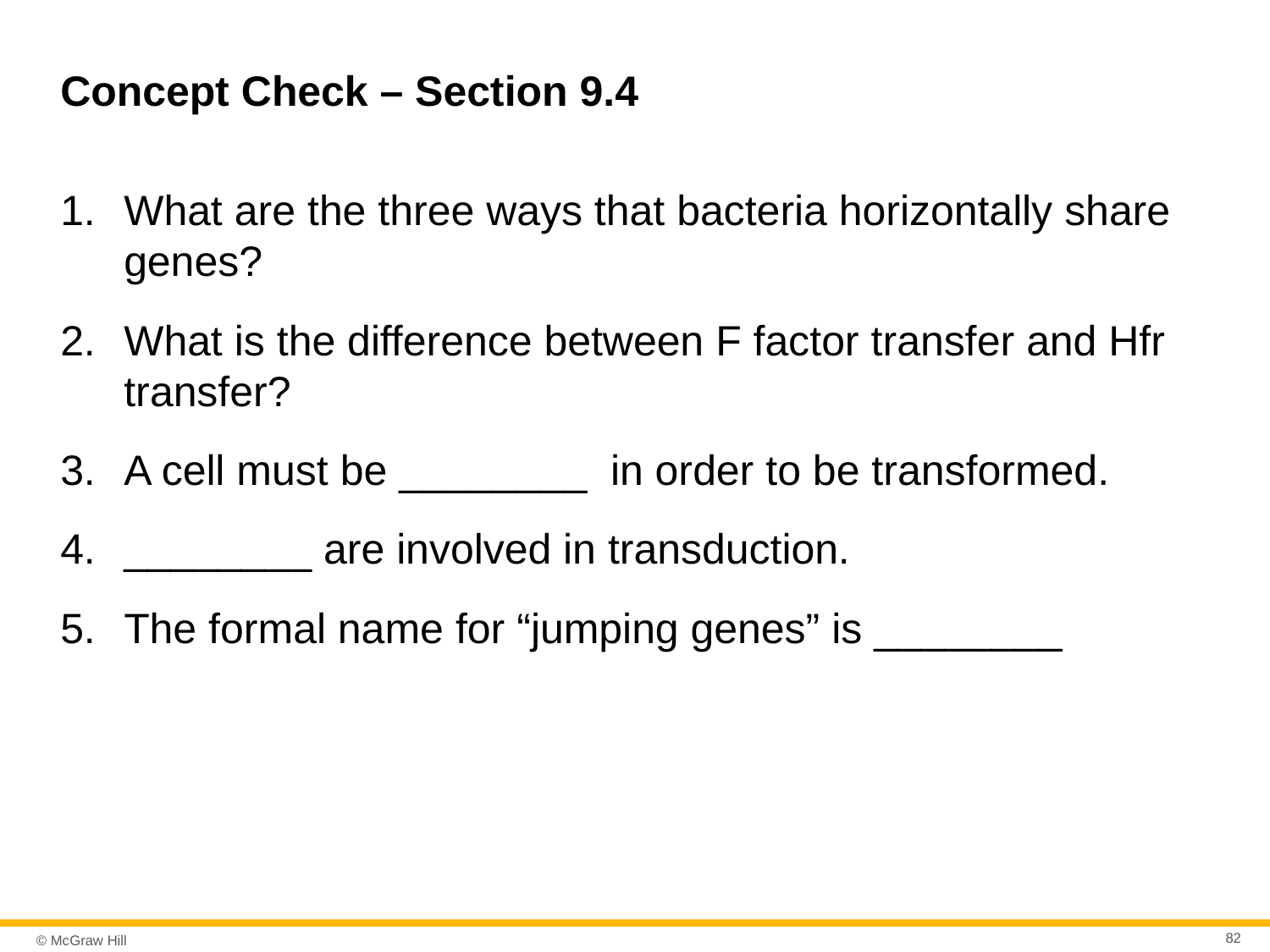

# Concept Check – Section 9.4
What are the three ways that bacteria horizontally share genes?
What is the difference between F factor transfer and Hfr transfer?
A cell must be ________  in order to be transformed.
________ are involved in transduction.
The formal name for “jumping genes” is ________